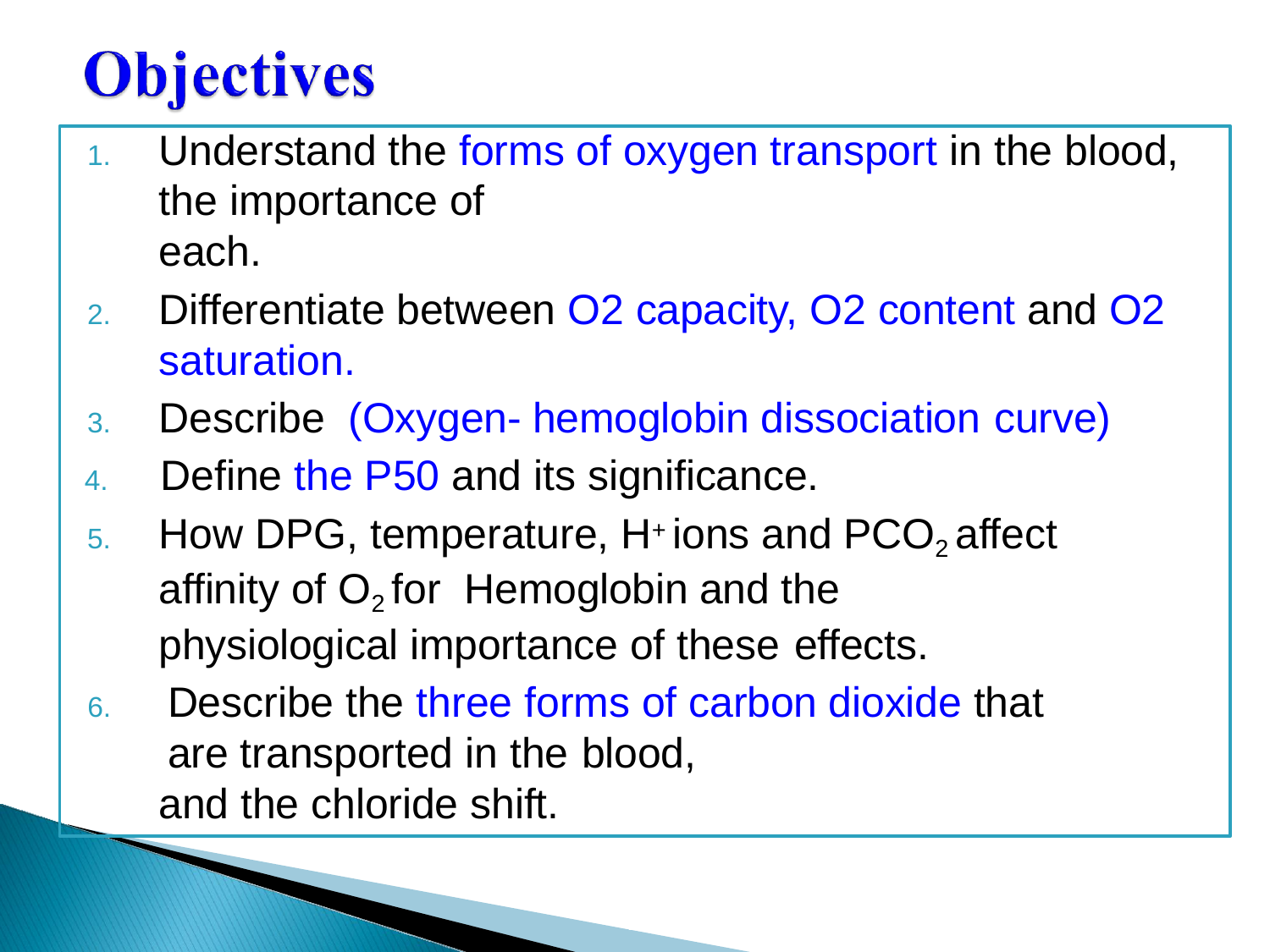

Understand the forms of oxygen transport in the blood, the importance of
each.
Differentiate between O2 capacity, O2 content and O2 saturation.
Describe  (Oxygen- hemoglobin dissociation curve)
Define the P50 and its significance.
How DPG, temperature, H+ ions and PCO2 affect affinity of O2 for  Hemoglobin and the physiological importance of these effects.
Describe the three forms of carbon dioxide that are transported in the blood,
and the chloride shift.

Dr.Aida Korish ( akorish@ksu.edu.sa)